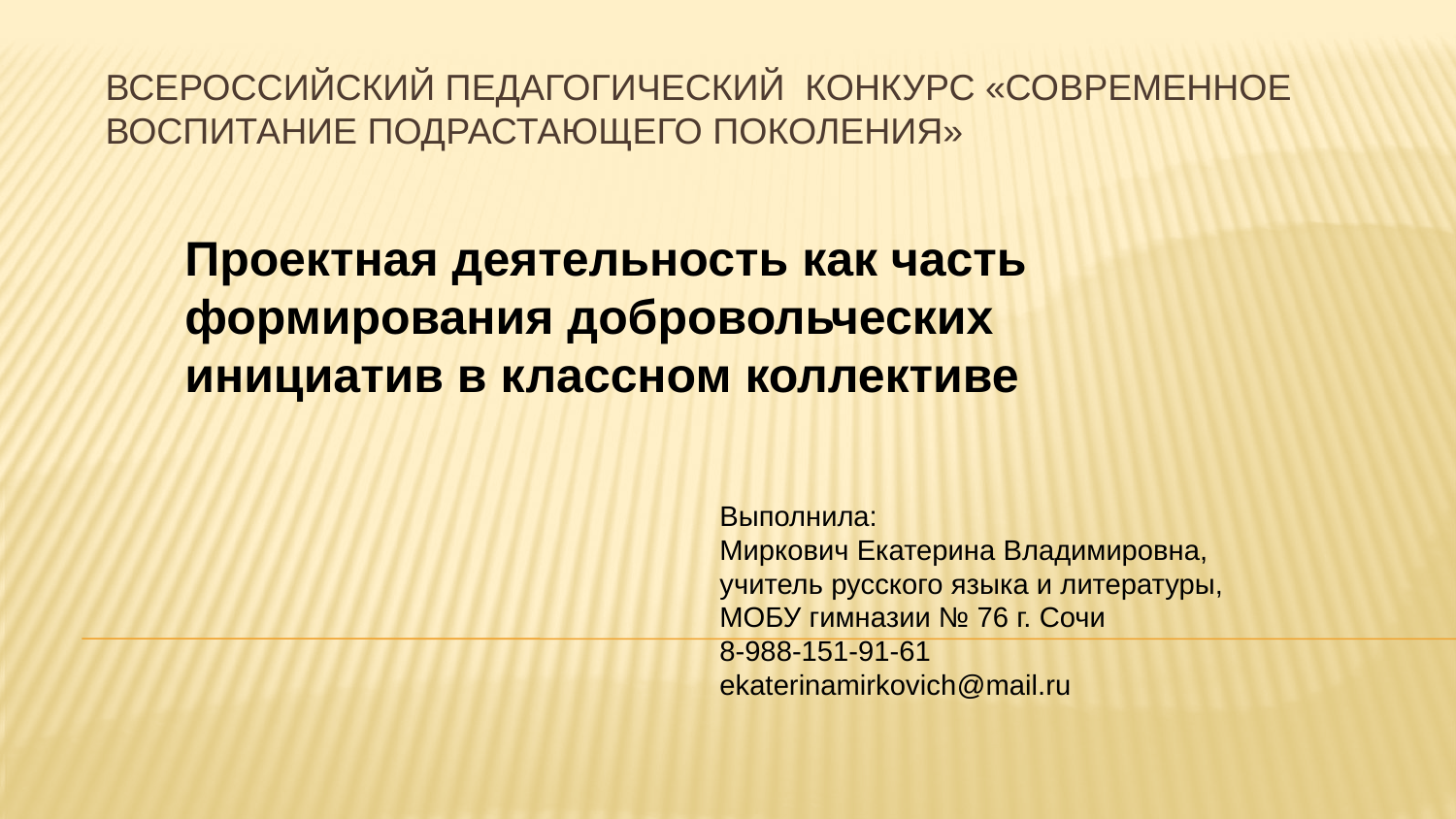

# Всероссийский педагогический  конкурс «Современное воспитание подрастающего поколения»
Проектная деятельность как часть формирования добровольческих инициатив в классном коллективе

Выполнила:
Миркович Екатерина Владимировна,
учитель русского языка и литературы,
МОБУ гимназии № 76 г. Сочи
8-988-151-91-61
ekaterinamirkovich@mail.ru